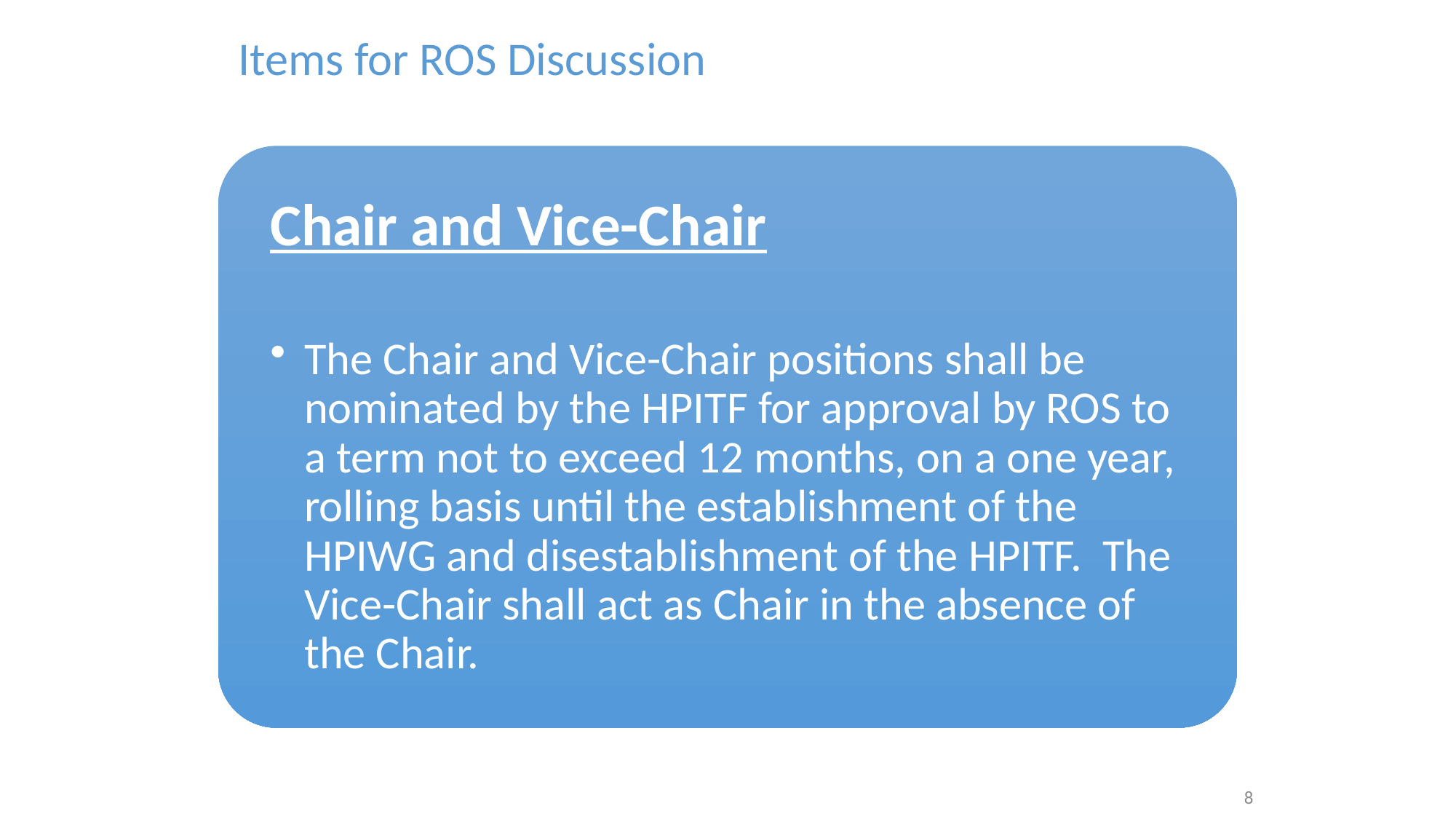

# Items for ROS Discussion
Chair and Vice-Chair

The Chair and Vice-Chair positions shall be nominated by the HPITF for approval by ROS to a term not to exceed 12 months, on a one year, rolling basis until the establishment of the HPIWG and disestablishment of the HPITF.  The Vice-Chair shall act as Chair in the absence of the Chair.
8